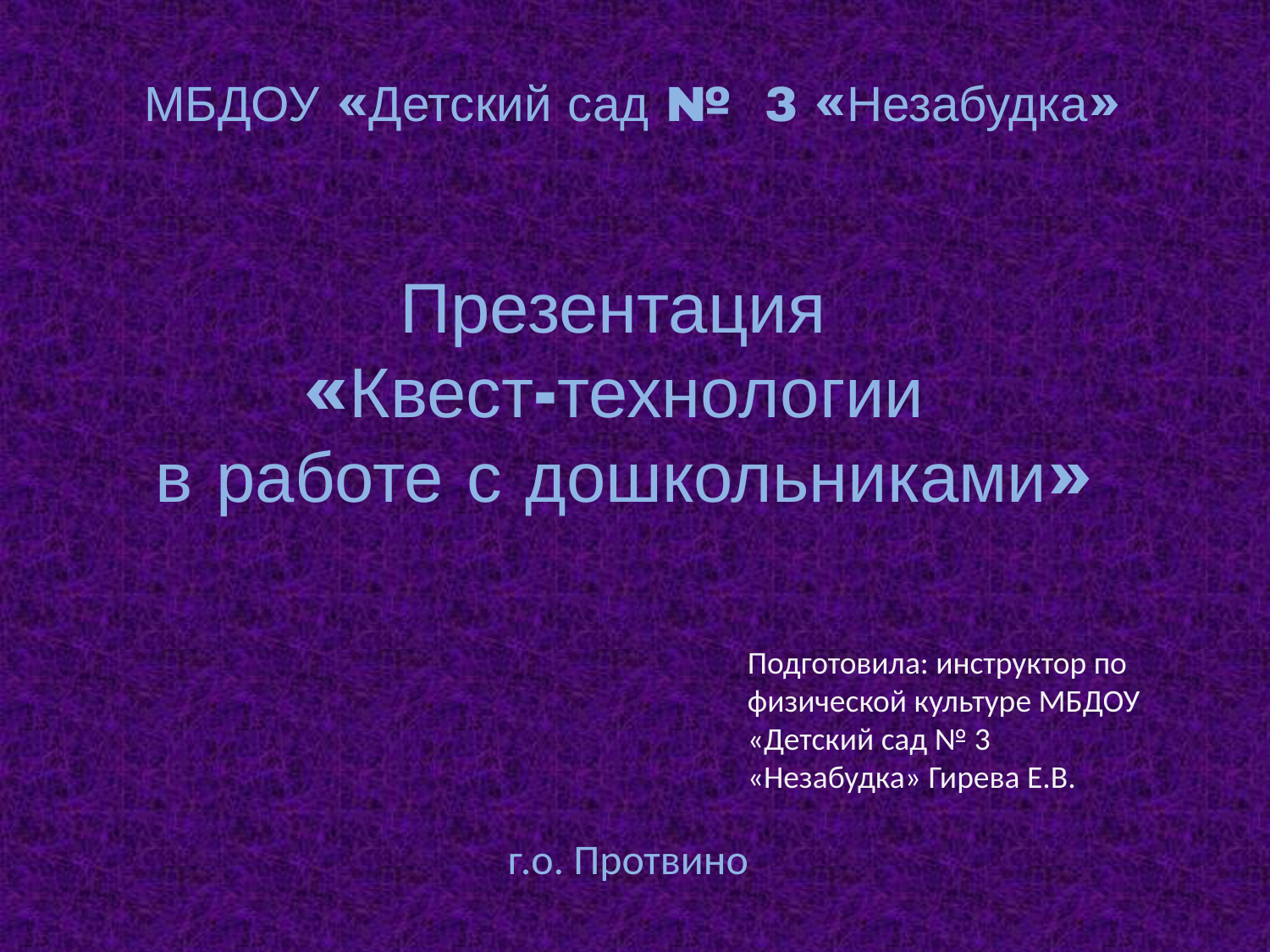

МБДОУ «Детский сад №  3 «Незабудка»
Презентация
«Квест-технологии
в работе с дошкольниками»
Подготовила: инструктор по физической культуре МБДОУ «Детский сад № 3 «Незабудка» Гирева Е.В.
г.о. Протвино